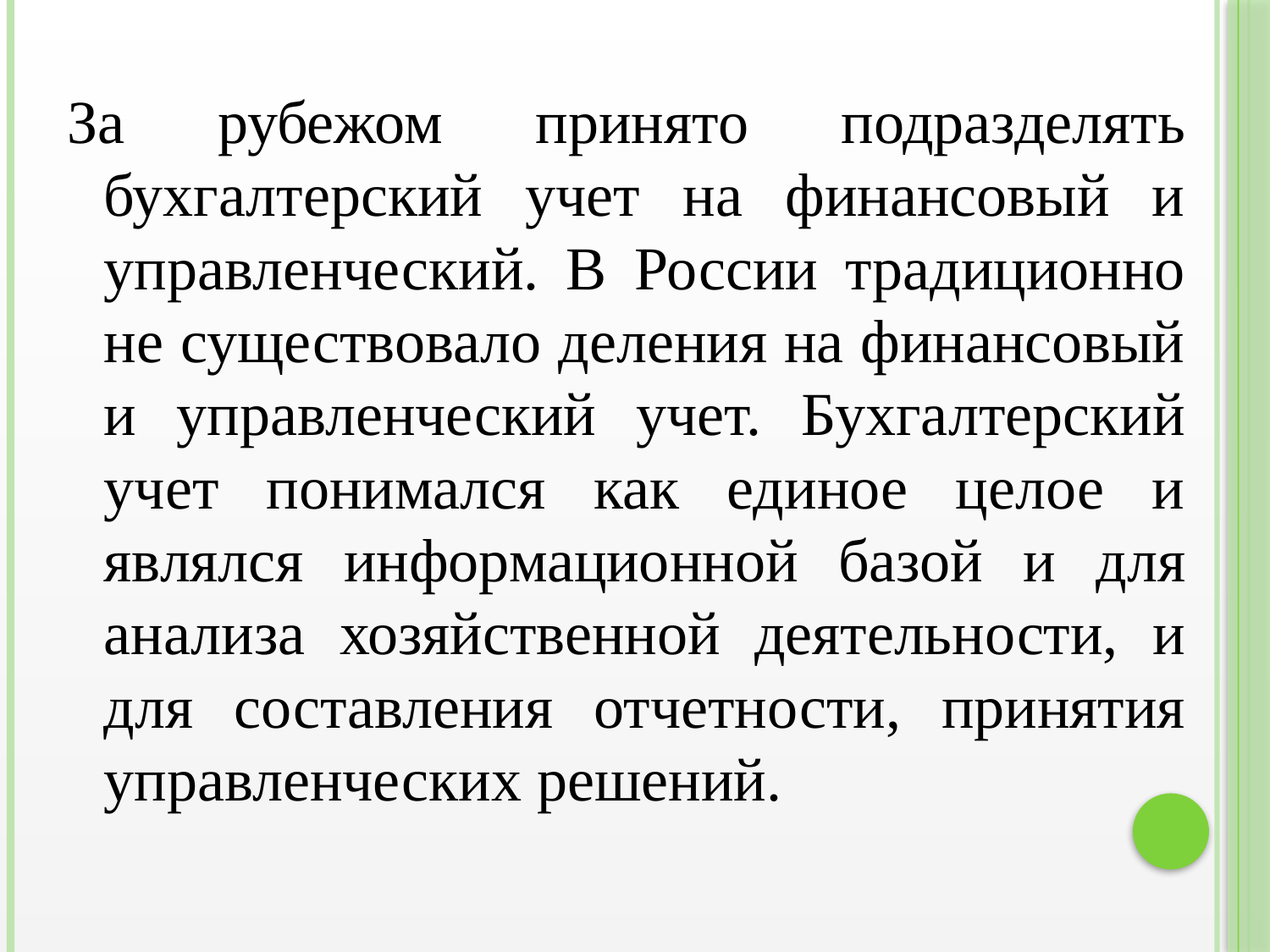

За рубежом принято подразделять бухгалтерский учет на финансовый и управленческий. В России традиционно не существовало деления на финансовый и управленческий учет. Бухгалтерский учет понимался как единое целое и являлся информационной базой и для анализа хозяйственной деятельности, и для составления отчетности, принятия управленческих решений.